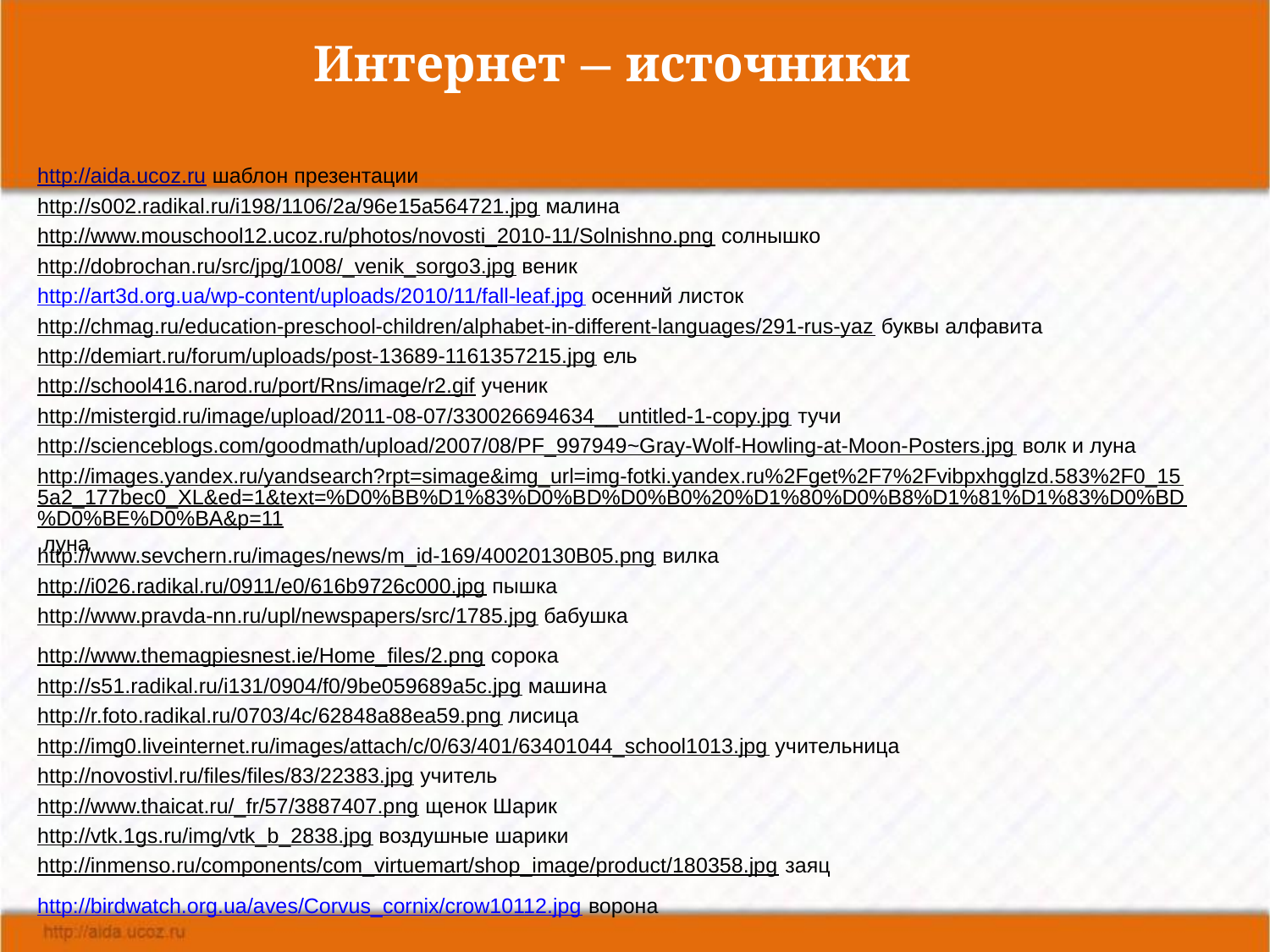

Интернет – источники
http://aida.ucoz.ru шаблон презентации
http://s002.radikal.ru/i198/1106/2a/96e15a564721.jpg малина
http://www.mouschool12.ucoz.ru/photos/novosti_2010-11/Solnishno.png солнышко
http://dobrochan.ru/src/jpg/1008/_venik_sorgo3.jpg веник
http://art3d.org.ua/wp-content/uploads/2010/11/fall-leaf.jpg осенний листок
http://chmag.ru/education-preschool-children/alphabet-in-different-languages/291-rus-yaz буквы алфавита
http://demiart.ru/forum/uploads/post-13689-1161357215.jpg ель
http://school416.narod.ru/port/Rns/image/r2.gif ученик
http://mistergid.ru/image/upload/2011-08-07/330026694634__untitled-1-copy.jpg тучи
http://scienceblogs.com/goodmath/upload/2007/08/PF_997949~Gray-Wolf-Howling-at-Moon-Posters.jpg волк и луна
http://images.yandex.ru/yandsearch?rpt=simage&img_url=img-fotki.yandex.ru%2Fget%2F7%2Fvibpxhgglzd.583%2F0_155a2_177bec0_XL&ed=1&text=%D0%BB%D1%83%D0%BD%D0%B0%20%D1%80%D0%B8%D1%81%D1%83%D0%BD%D0%BE%D0%BA&p=11 луна
http://www.sevchern.ru/images/news/m_id-169/40020130B05.png вилка
http://i026.radikal.ru/0911/e0/616b9726c000.jpg пышка
http://www.pravda-nn.ru/upl/newspapers/src/1785.jpg бабушка
http://www.themagpiesnest.ie/Home_files/2.png сорока
http://s51.radikal.ru/i131/0904/f0/9be059689a5c.jpg машина
http://r.foto.radikal.ru/0703/4c/62848a88ea59.png лисица
http://img0.liveinternet.ru/images/attach/c/0/63/401/63401044_school1013.jpg учительница
http://novostivl.ru/files/files/83/22383.jpg учитель
http://www.thaicat.ru/_fr/57/3887407.png щенок Шарик
http://vtk.1gs.ru/img/vtk_b_2838.jpg воздушные шарики
http://inmenso.ru/components/com_virtuemart/shop_image/product/180358.jpg заяц
http://birdwatch.org.ua/aves/Corvus_cornix/crow10112.jpg ворона